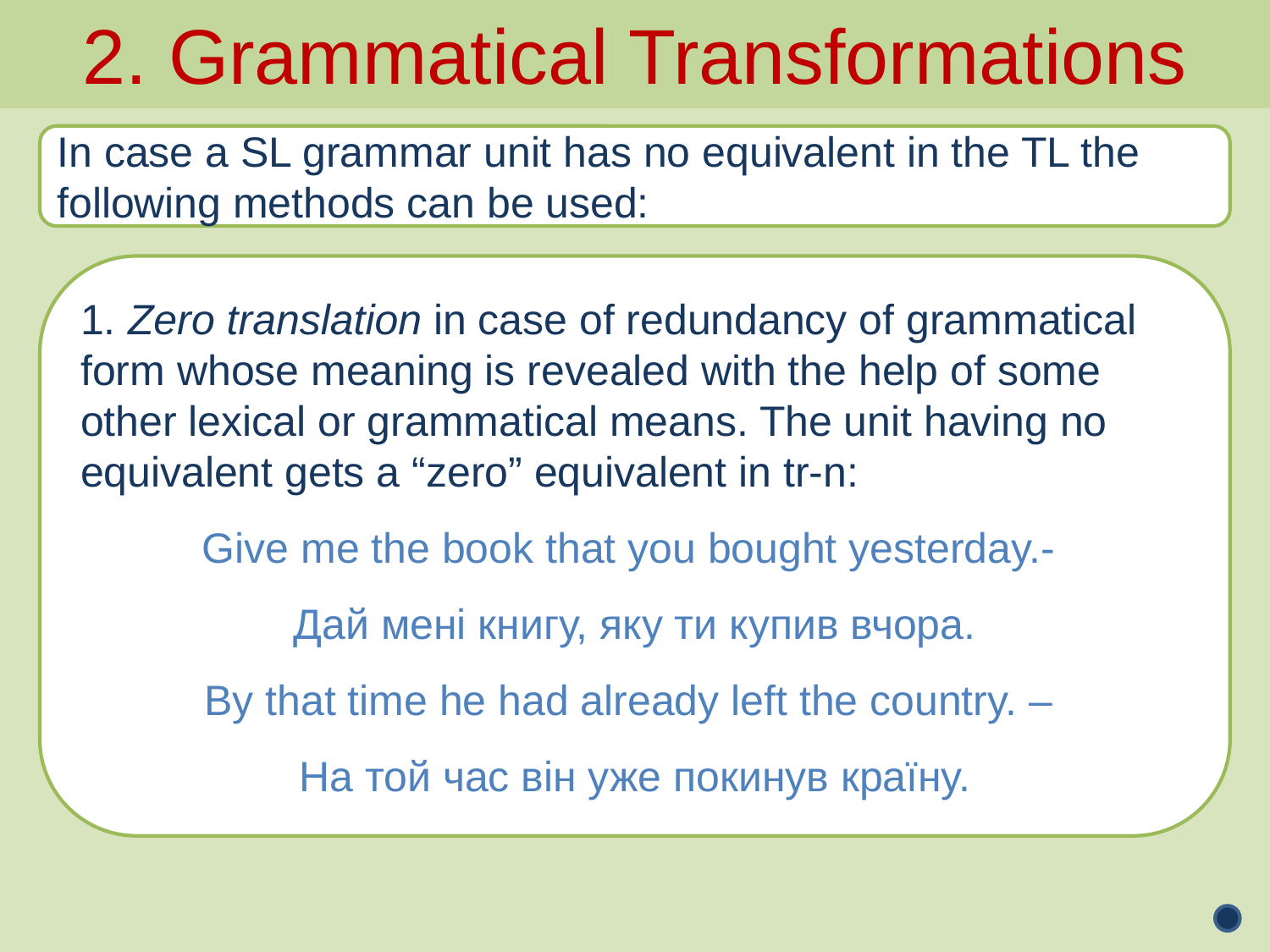

2. Grammatical Transformations
In case a SL grammar unit has no equivalent in the TL the following methods can be used:
1. Zero translation in case of redundancy of grammatical form whose meaning is revealed with the help of some other lexical or grammatical means. The unit having no equivalent gets a “zero” equivalent in tr-n:
Give me the book that you bought yesterday.-
Дай мені книгу, яку ти купив вчора.
By that time he had already left the country. –
На той час він уже покинув країну.